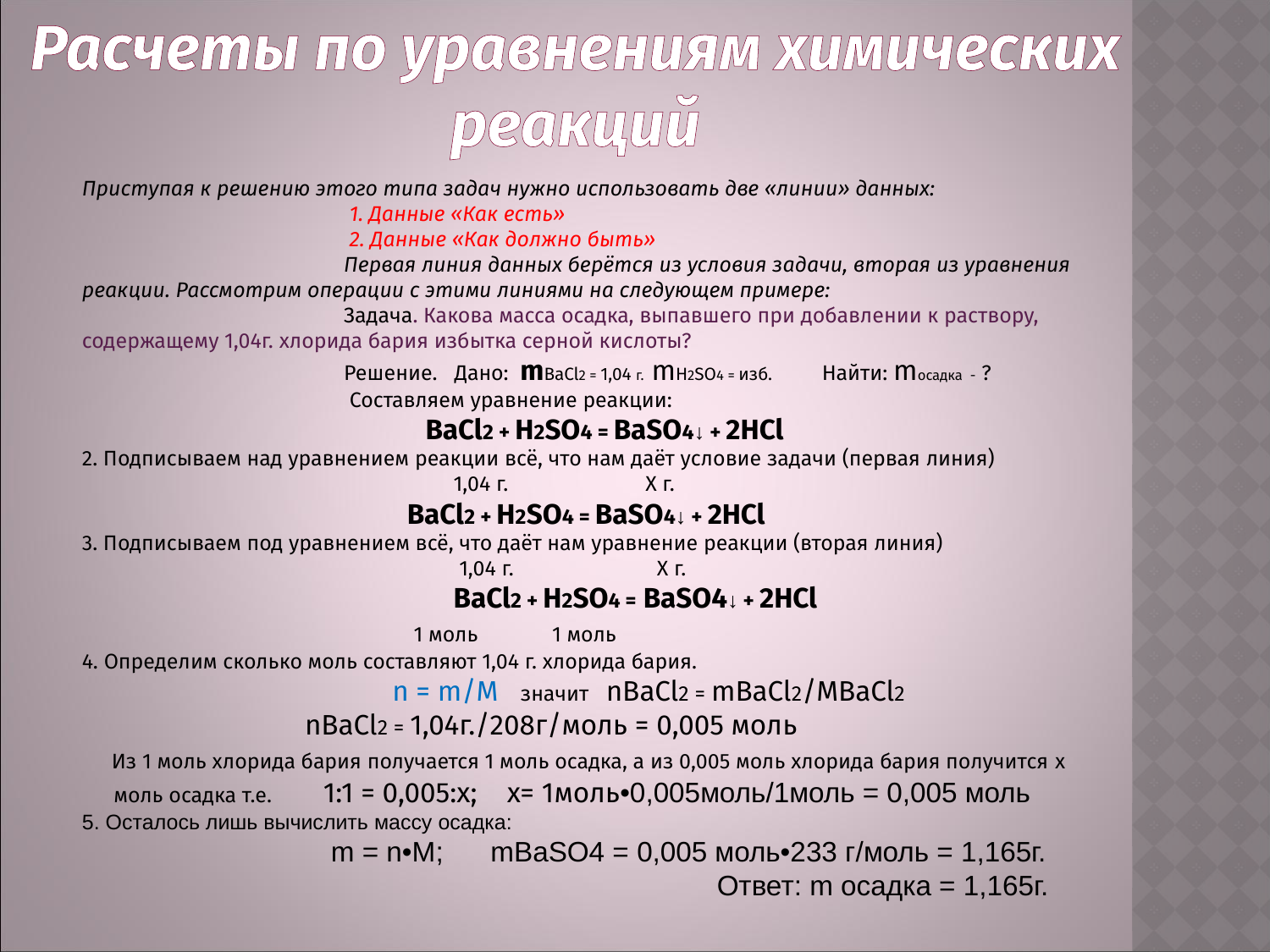

Расчеты по уравнениям химических реакций
Приступая к решению этого типа задач нужно использовать две «линии» данных:
 1. Данные «Как есть»
 2. Данные «Как должно быть»
Первая линия данных берётся из условия задачи, вторая из уравнения реакции. Рассмотрим операции с этими линиями на следующем примере:
Задача. Какова масса осадка, выпавшего при добавлении к раствору, содержащему 1,04г. хлорида бария избытка серной кислоты?
Решение.   Дано:  mBaCl2 = 1,04 г.  mH2SO4 = изб.             Найти: mосадка  - ?
 Составляем уравнение реакции:
                                                                BaCl2 + H2SO4 = BaSO4↓ + 2HCl
2. Подписываем над уравнением реакции всё, что нам даёт условие задачи (первая линия)
                                                                 1,04 г.                        X г.
                                                                BaCl2 + H2SO4 = BaSO4↓ + 2HCl
3. Подписываем под уравнением всё, что даёт нам уравнение реакции (вторая линия)
                                                                  1,04 г.                         X г.
                                                                 BaCl2 + H2SO4 = BaSO4↓ + 2HCl
                                                 1 моль             1 моль
4. Определим сколько моль составляют 1,04 г. хлорида бария.
                                                      n = m/M   значит   nBaCl2 = mBaCl2/MBaCl2
                                       nBaCl2 = 1,04г./208г/моль = 0,005 моль
    Из 1 моль хлорида бария получается 1 моль осадка, а из 0,005 моль хлорида бария получится x моль осадка т.е.         1:1 = 0,005:х;    x= 1моль•0,005моль/1моль = 0,005 моль
5. Осталось лишь вычислить массу осадка:
                                          m = n•M;      mBaSO4 = 0,005 моль•233 г/моль = 1,165г.
Ответ: m осадка = 1,165г.